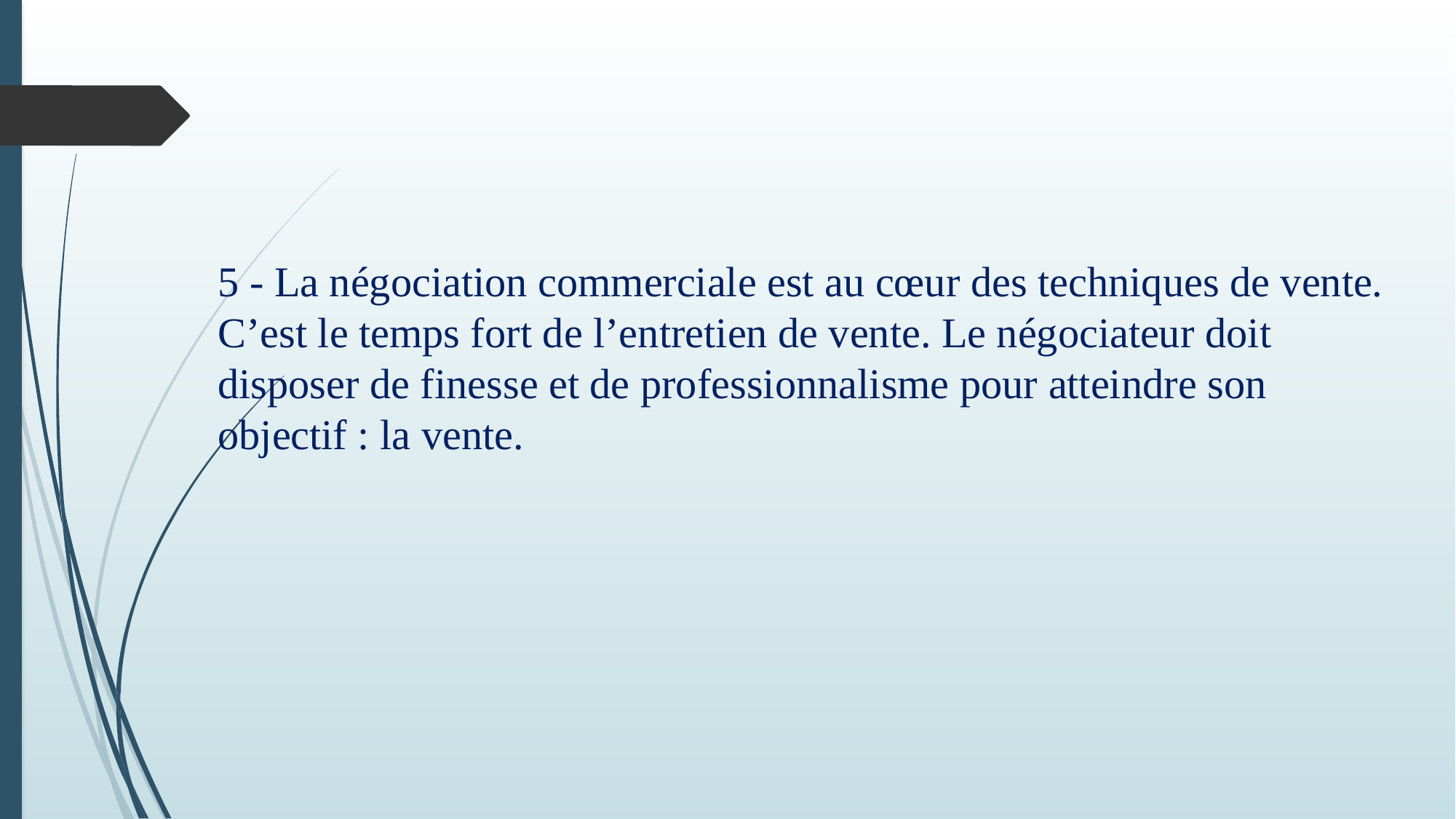

5 - La négociation commerciale est au cœur des techniques de vente. C’est le temps fort de l’entretien de vente. Le négociateur doit disposer de finesse et de professionnalisme pour atteindre son objectif : la vente.